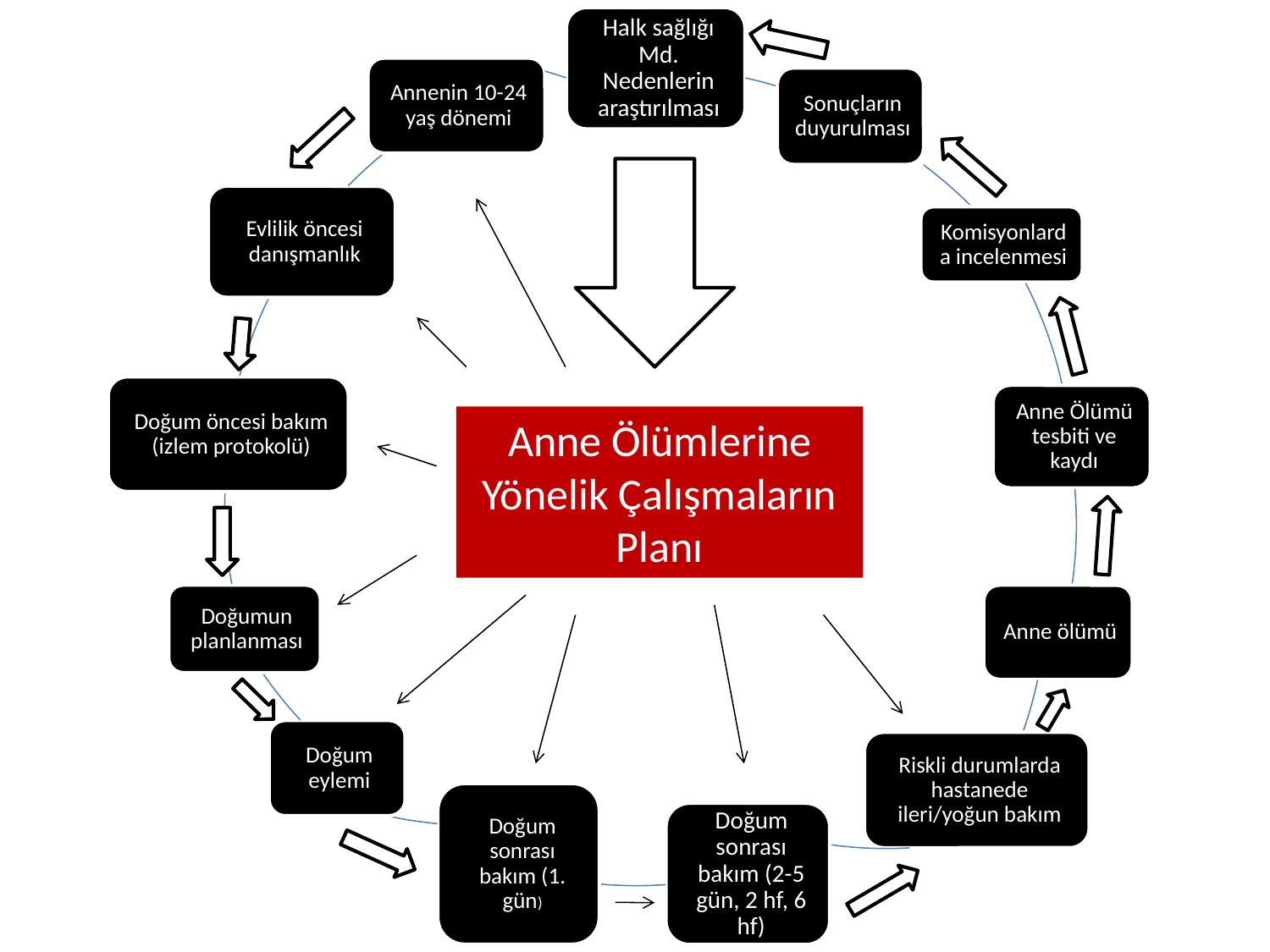

Halk sağlığı Md. Nedenlerin araştırılması
Sonuçların duyurulması
Komisyonlarda incelenmesi
Anne Ölümü tesbiti ve kaydı
Anne ölümü
Riskli durumlarda hastanede ileri/yoğun bakım
Doğum sonrası bakım (2-5 gün, 2 hf, 6 hf)
Doğum sonrası bakım (1. gün)
Doğum eylemi
Doğumun planlanması
Doğum öncesi bakım (izlem protokolü)
Evlilik öncesi danışmanlık
Annenin 10-24 yaş dönemi

Anne Ölümlerine Yönelik Çalışmaların Planı